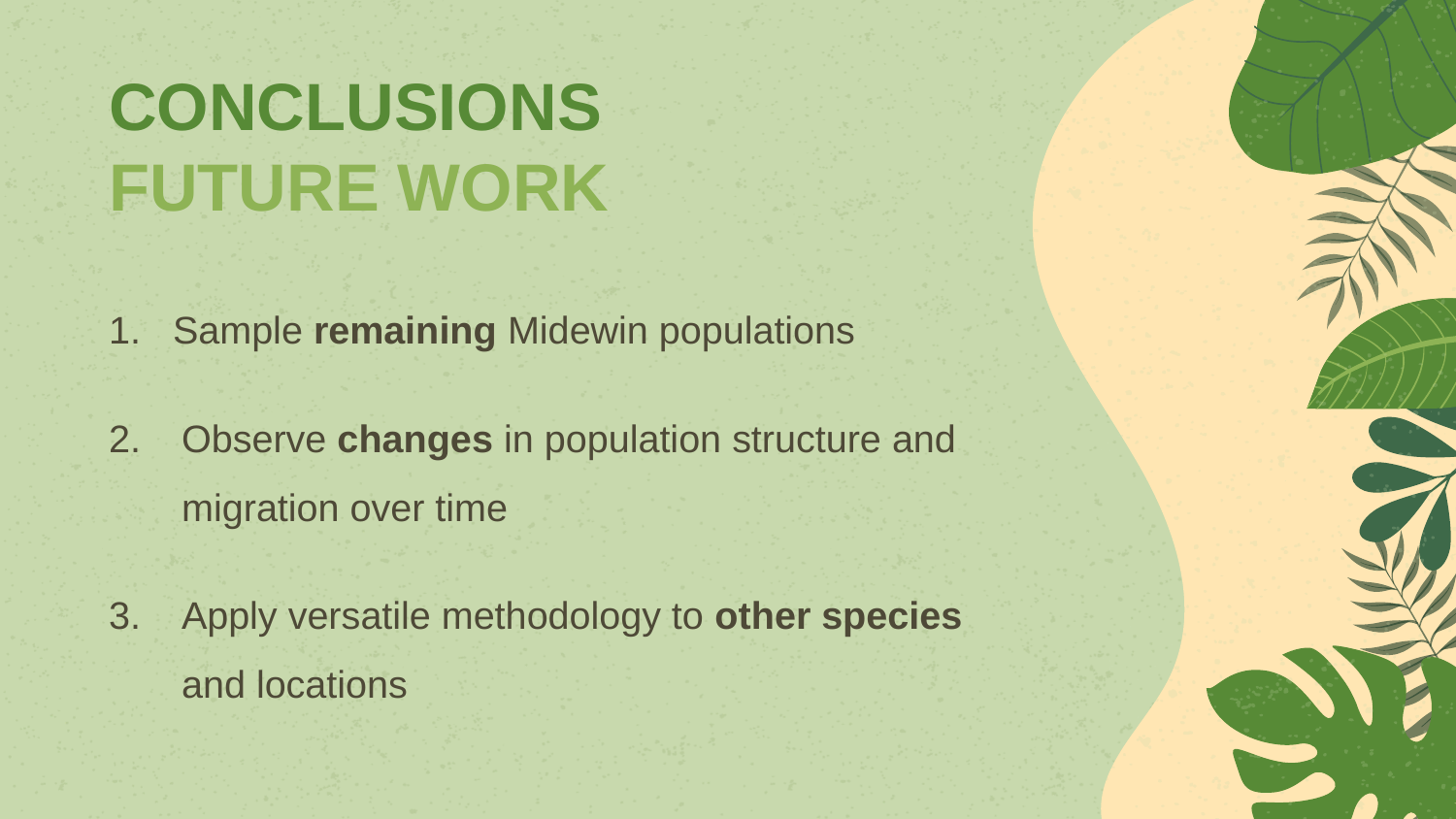

# CONCLUSIONS FUTURE WORK
Sample remaining Midewin populations

Observe changes in population structure and migration over time

Apply versatile methodology to other species and locations